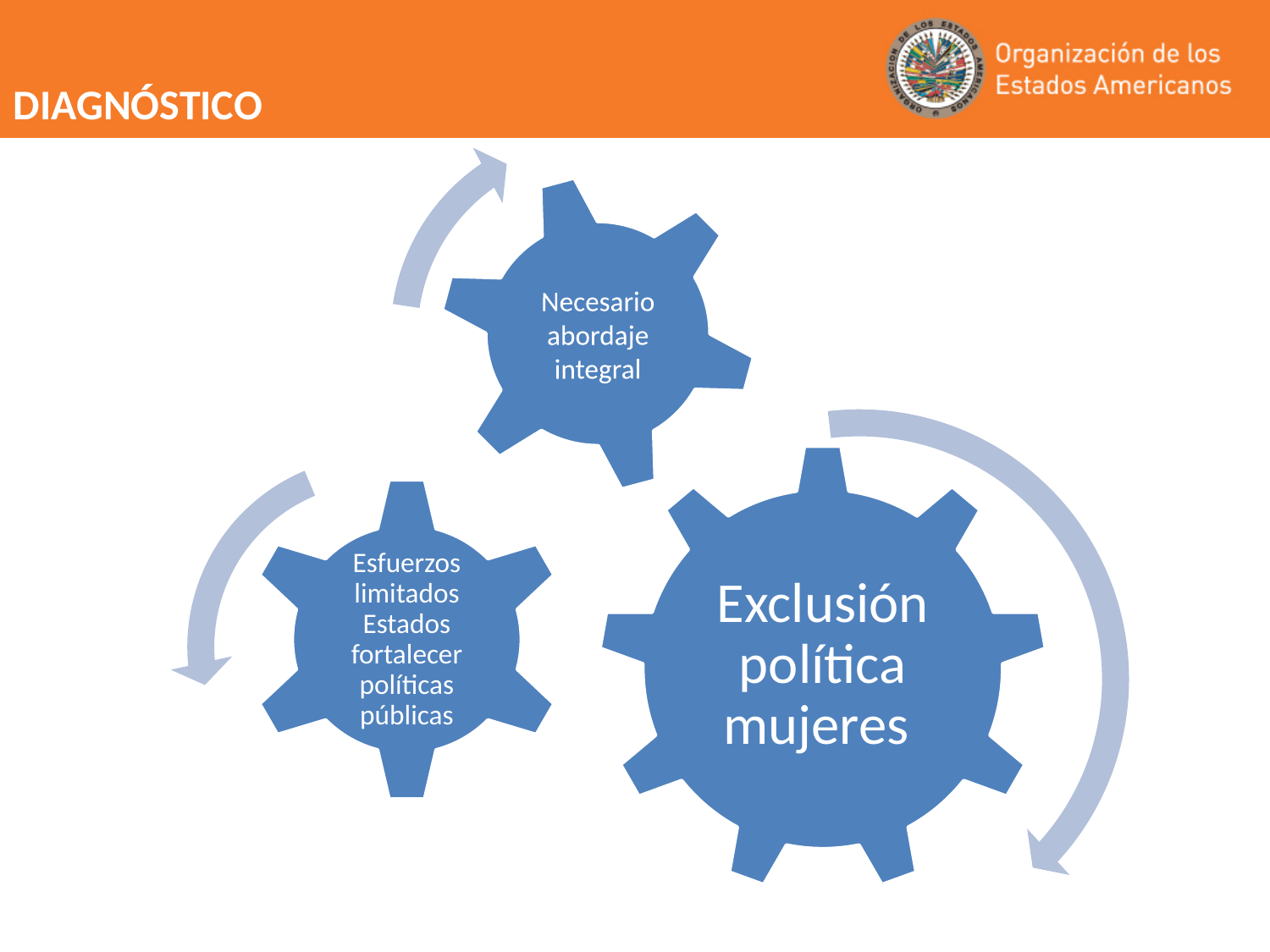

# DIAGNÓSTICO
Exclusión política mujeres
Esfuerzos limitados Estados fortalecer políticas públicas
Necesario abordaje integral